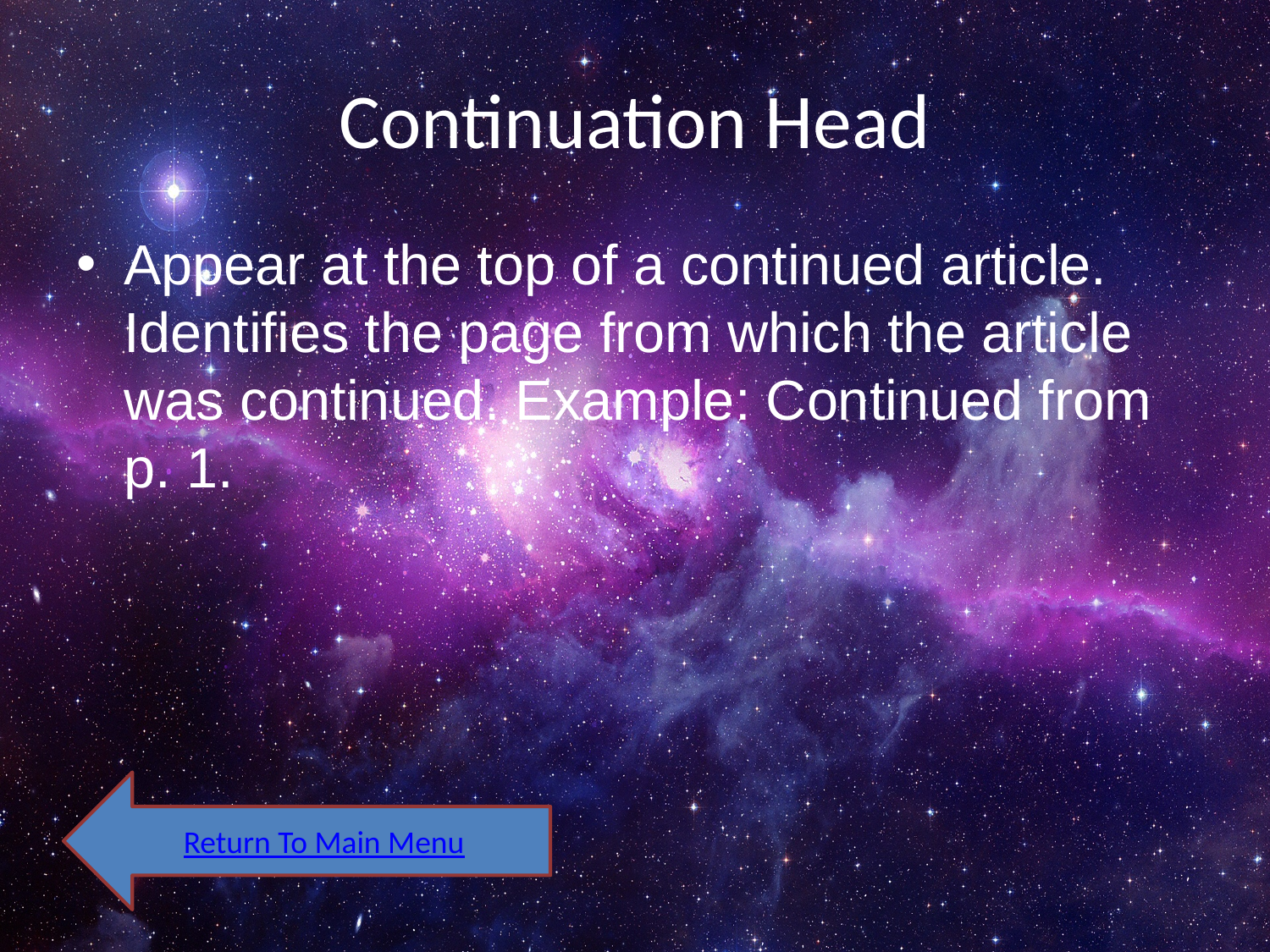

# Continuation Head
Appear at the top of a continued article. Identifies the page from which the article was continued. Example: Continued from p. 1.
Return To Main Menu